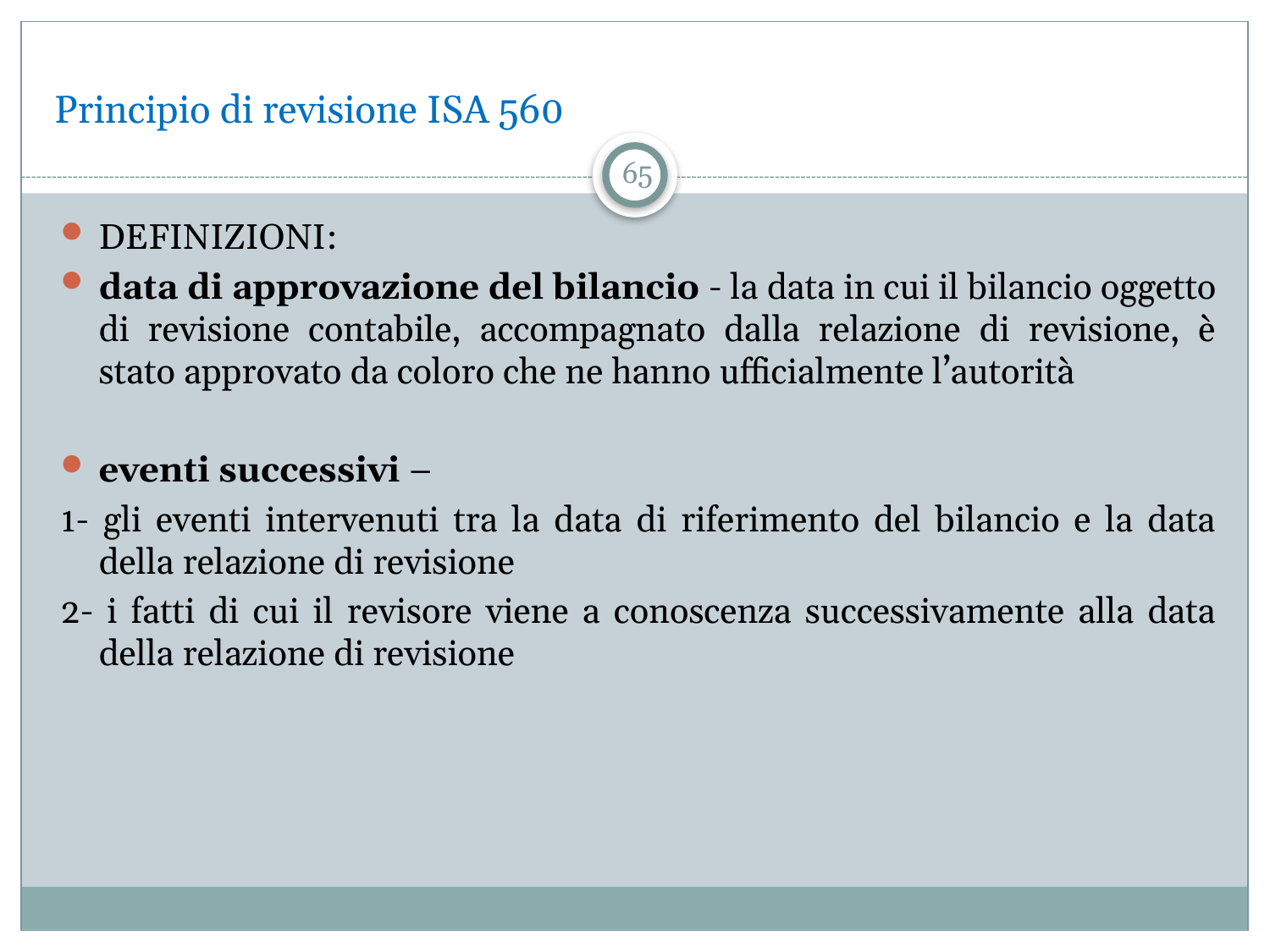

# Principio di revisione ISA 560
65
DEFINIZIONI:
data di approvazione del bilancio - la data in cui il bilancio oggetto di revisione contabile, accompagnato dalla relazione di revisione, è stato approvato da coloro che ne hanno ufficialmente l’autorità

eventi successivi –
1- gli eventi intervenuti tra la data di riferimento del bilancio e la data della relazione di revisione
2- i fatti di cui il revisore viene a conoscenza successivamente alla data della relazione di revisione